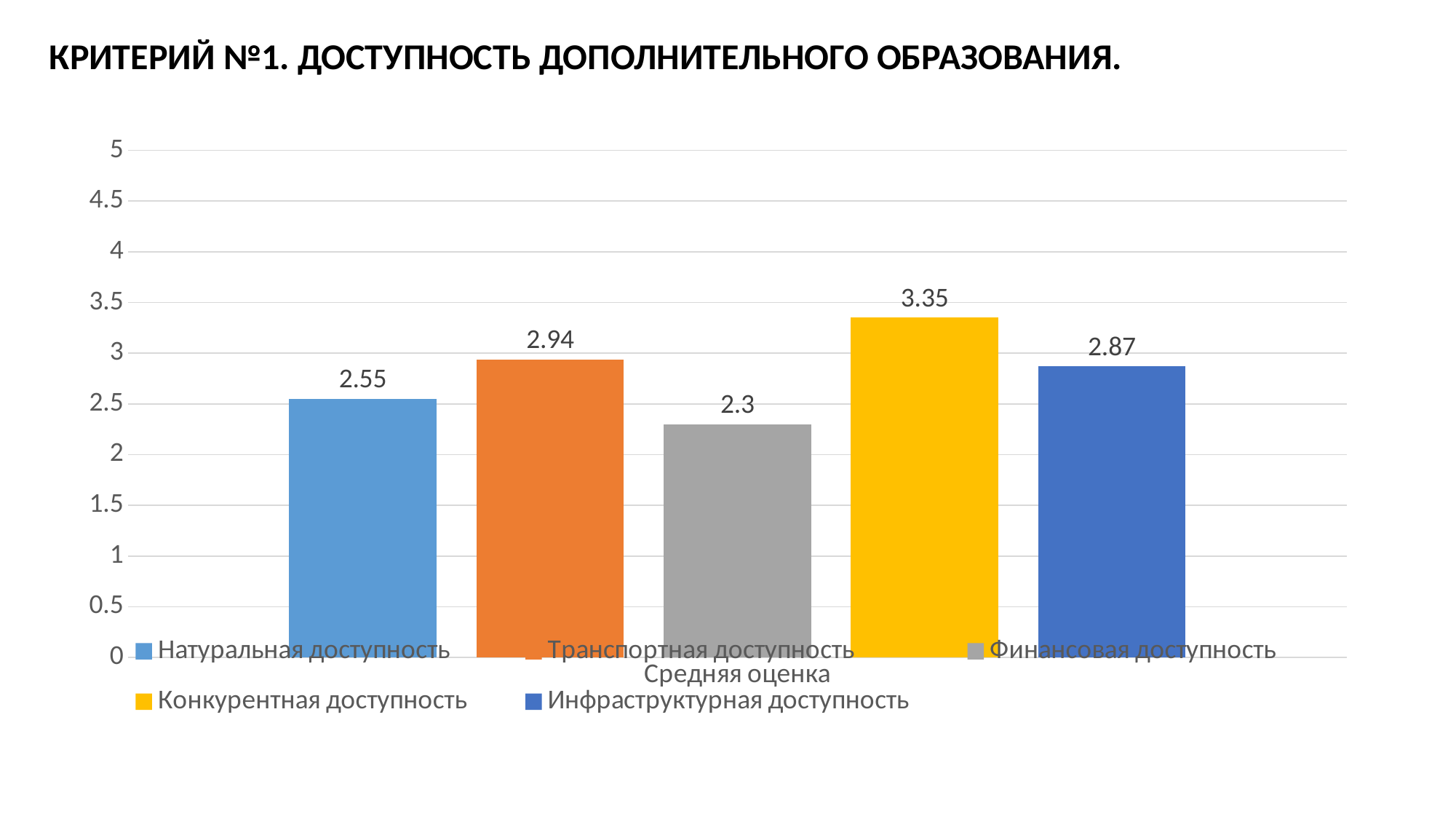

КРИТЕРИЙ №1. ДОСТУПНОСТЬ ДОПОЛНИТЕЛЬНОГО ОБРАЗОВАНИЯ.

### Chart

| Category | Натуральная доступность | Транспортная доступность | Финансовая доступность | Конкурентная доступность | Инфраструктурная доступность |
|---|---|---|---|---|---|
| Средняя оценка | 2.55 | 2.94 | 2.3 | 3.35 | 2.87 |